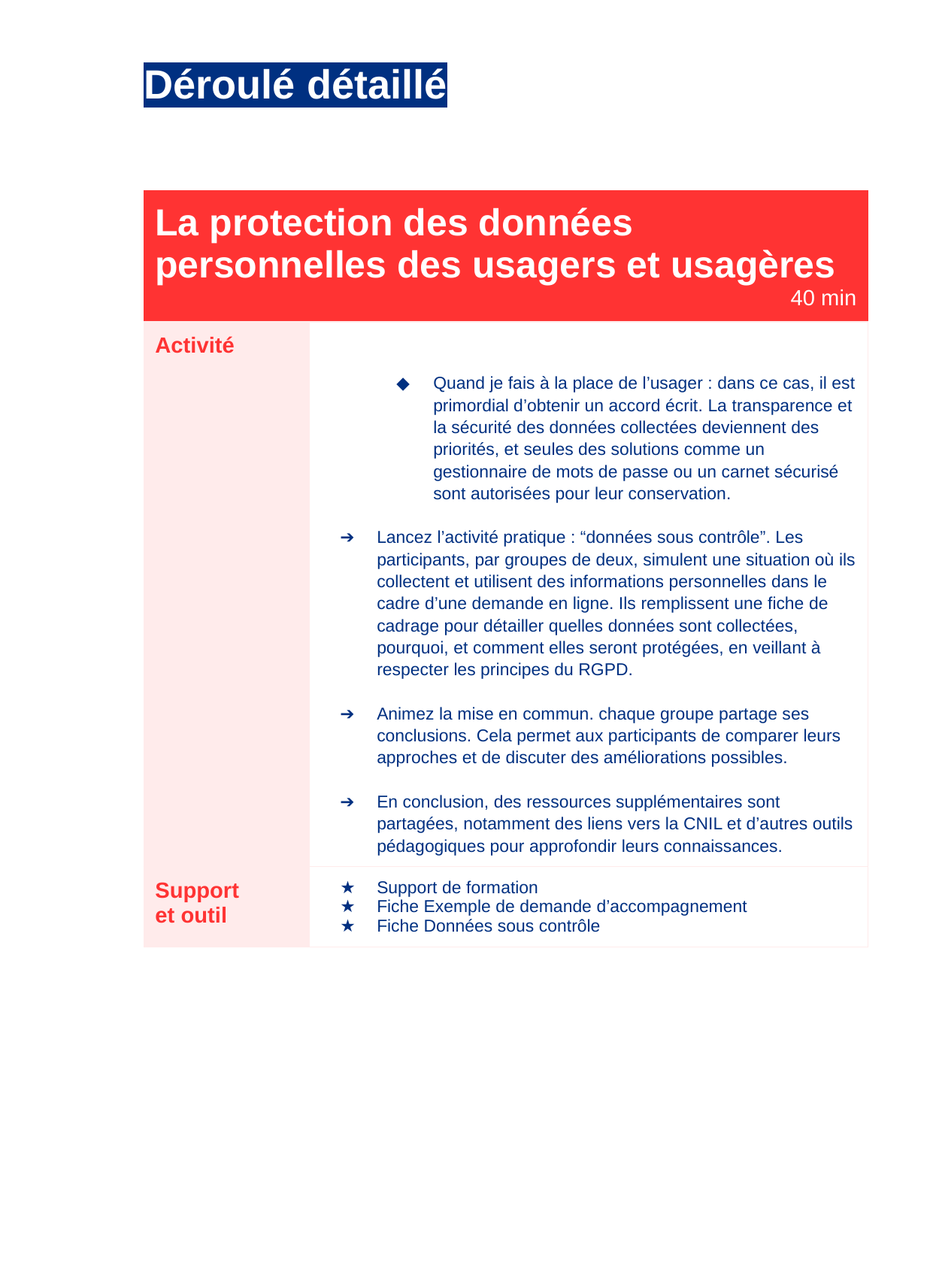

Déroulé détaillé
| La protection des données personnelles des usagers et usagères 40 min |  |
| --- | --- |
| Activité | Quand je fais à la place de l’usager : dans ce cas, il est primordial d’obtenir un accord écrit. La transparence et la sécurité des données collectées deviennent des priorités, et seules des solutions comme un gestionnaire de mots de passe ou un carnet sécurisé sont autorisées pour leur conservation. Lancez l’activité pratique : “données sous contrôle”. Les participants, par groupes de deux, simulent une situation où ils collectent et utilisent des informations personnelles dans le cadre d’une demande en ligne. Ils remplissent une fiche de cadrage pour détailler quelles données sont collectées, pourquoi, et comment elles seront protégées, en veillant à respecter les principes du RGPD. Animez la mise en commun. chaque groupe partage ses conclusions. Cela permet aux participants de comparer leurs approches et de discuter des améliorations possibles. En conclusion, des ressources supplémentaires sont partagées, notamment des liens vers la CNIL et d’autres outils pédagogiques pour approfondir leurs connaissances. |
| Support et outil | Support de formation Fiche Exemple de demande d’accompagnement Fiche Données sous contrôle |